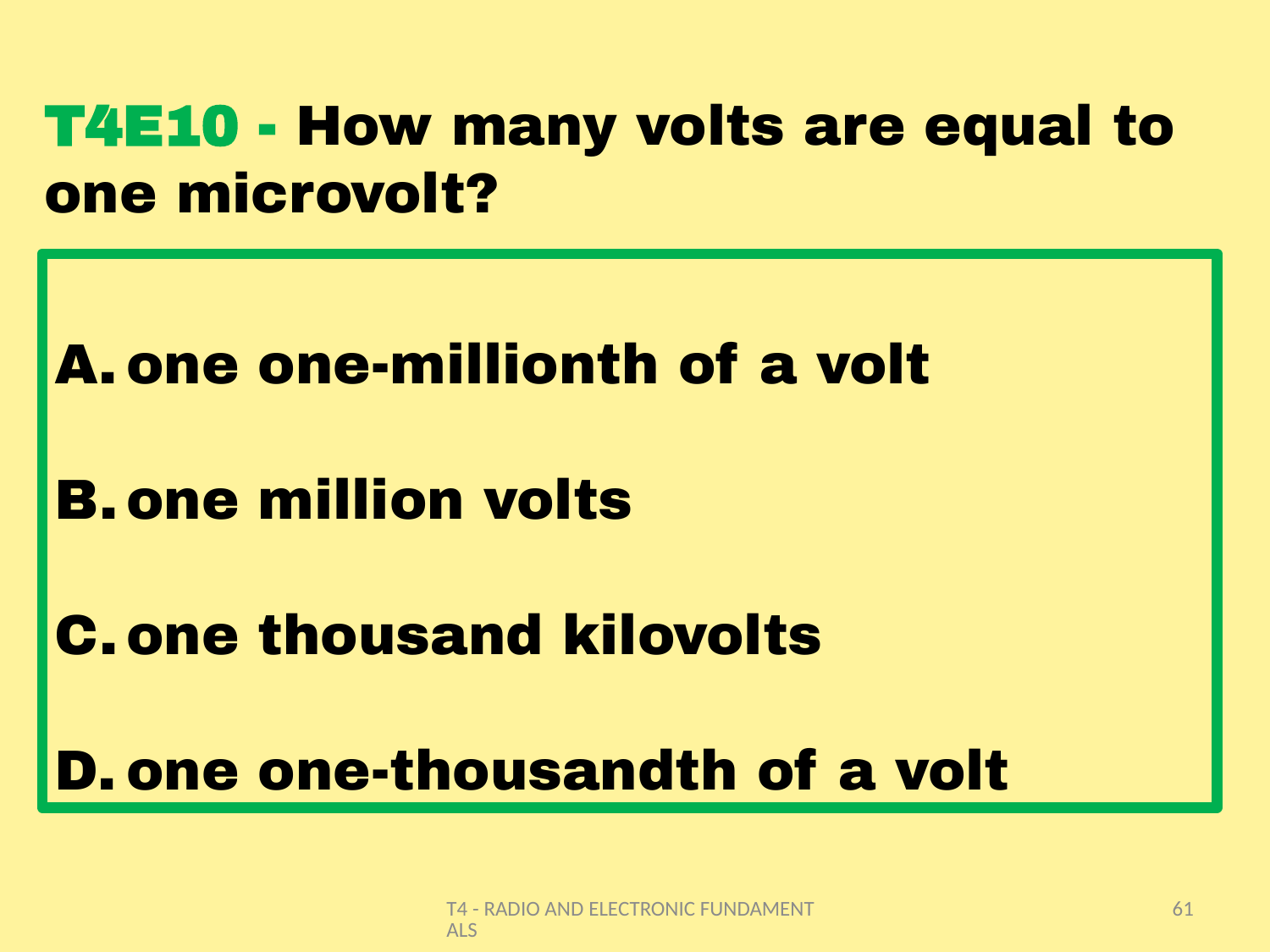

# T4E10 - How many volts are equal to one microvolt?
one one-millionth of a volt
one million volts
one thousand kilovolts
one one-thousandth of a volt
T4 - RADIO AND ELECTRONIC FUNDAMENTALS
61